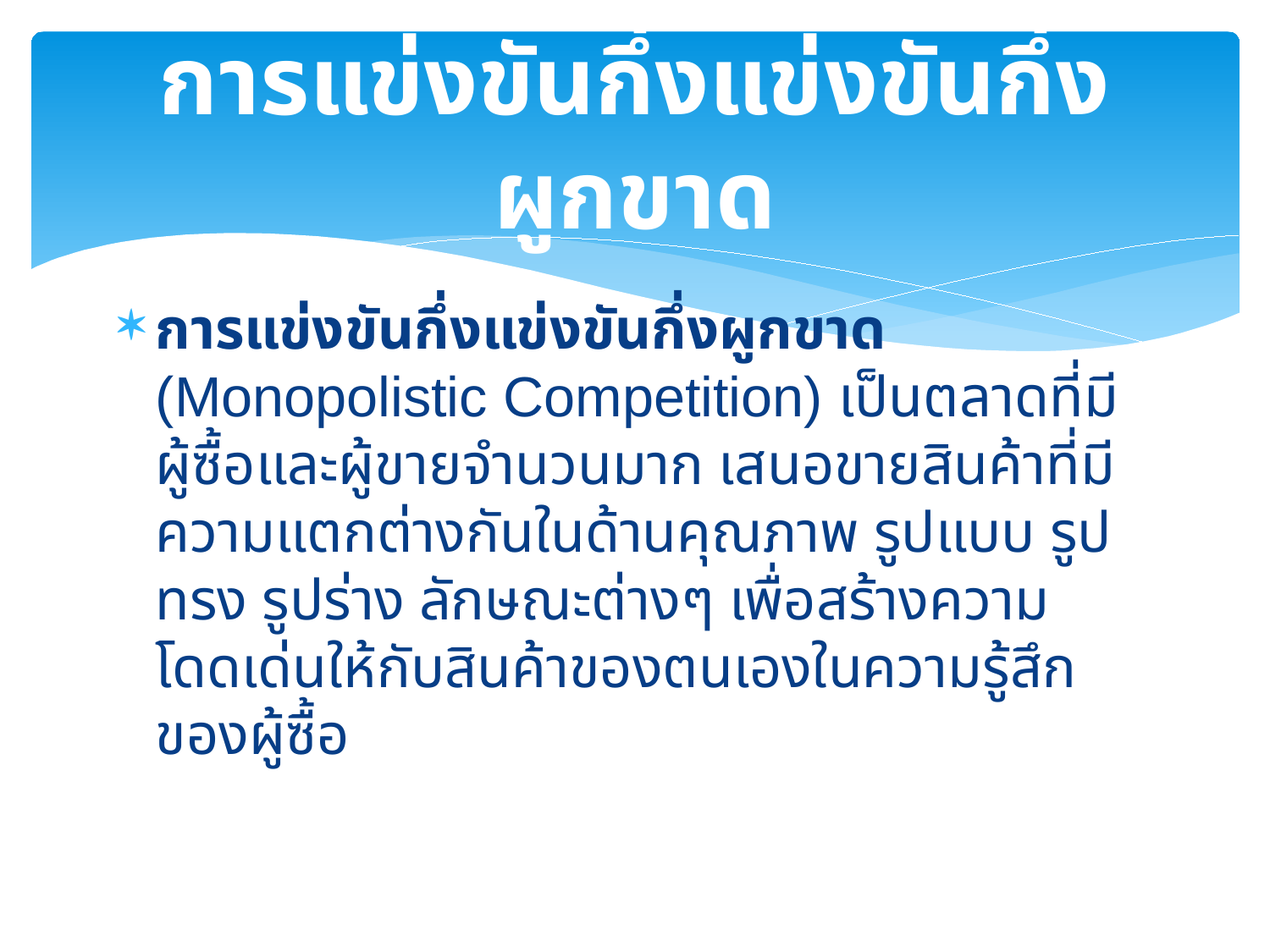

# การแข่งขันกึ่งแข่งขันกึ่งผูกขาด
การแข่งขันกึ่งแข่งขันกึ่งผูกขาด (Monopolistic Competition) เป็นตลาดที่มีผู้ซื้อและผู้ขายจำนวนมาก เสนอขายสินค้าที่มีความแตกต่างกันในด้านคุณภาพ รูปแบบ รูปทรง รูปร่าง ลักษณะต่างๆ เพื่อสร้างความโดดเด่นให้กับสินค้าของตนเองในความรู้สึกของผู้ซื้อ